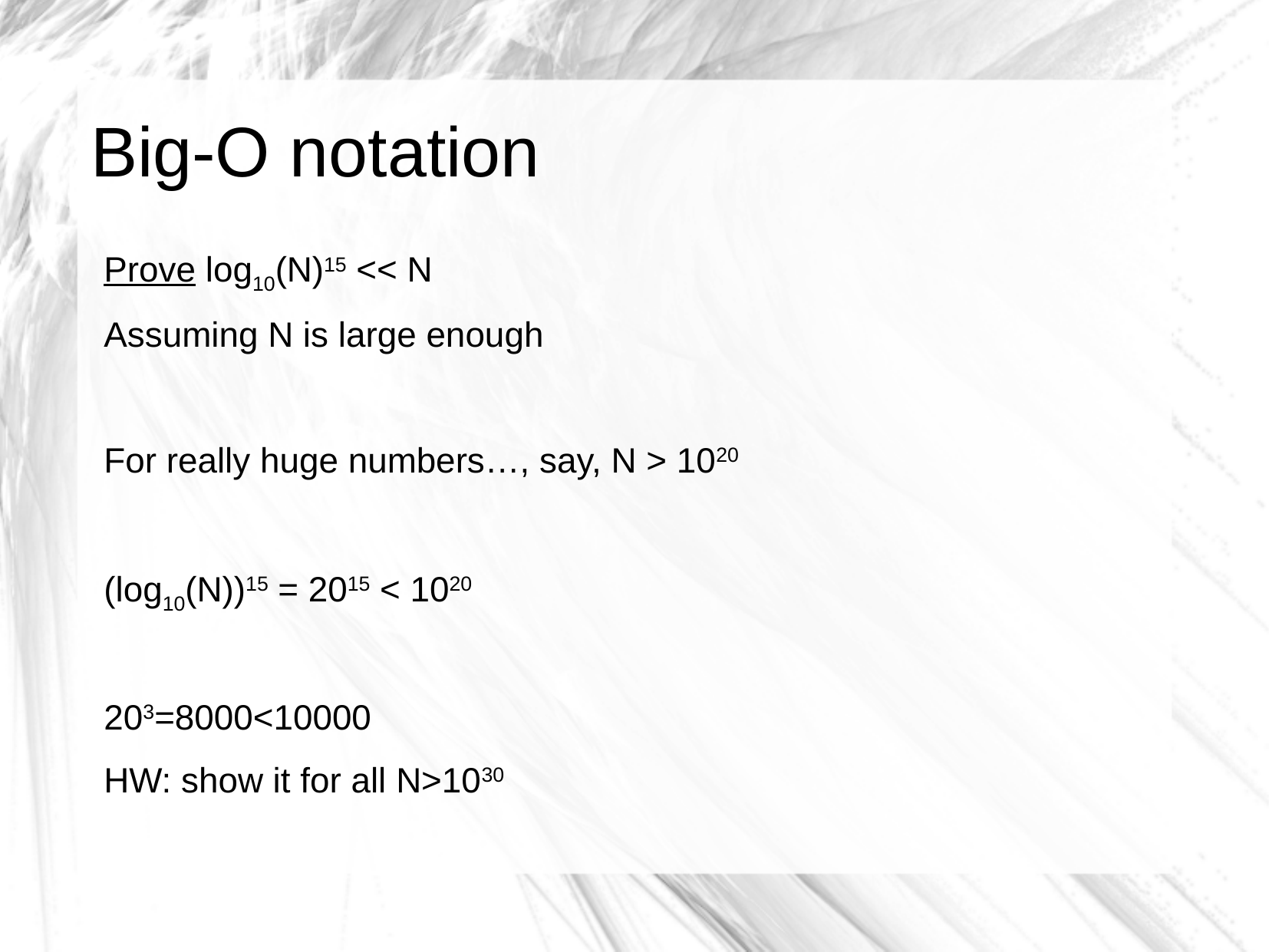

# Big-O notation
Prove log10(N)15 << N
Assuming N is large enough

For really huge numbers…, say, N > 1020

(log10(N))15 = 2015 < 1020

203=8000<10000
HW: show it for all N>1030